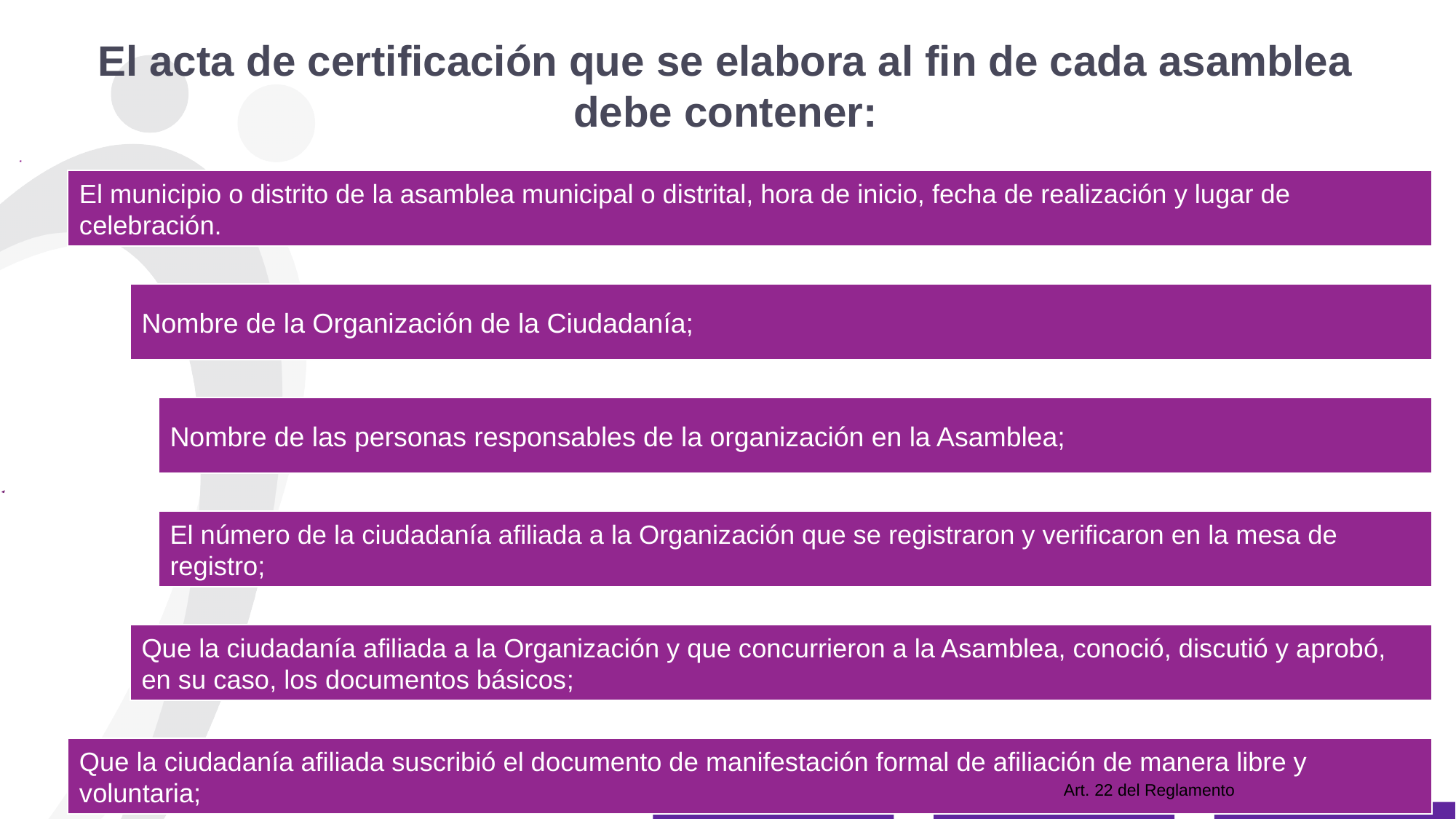

El acta de certificación que se elabora al fin de cada asamblea debe contener:
El municipio o distrito de la asamblea municipal o distrital, hora de inicio, fecha de realización y lugar de celebración.
Nombre de la Organización de la Ciudadanía;
Nombre de las personas responsables de la organización en la Asamblea;
El número de la ciudadanía afiliada a la Organización que se registraron y verificaron en la mesa de registro;
Que la ciudadanía afiliada a la Organización y que concurrieron a la Asamblea, conoció, discutió y aprobó, en su caso, los documentos básicos;
Art. 22 del Reglamento